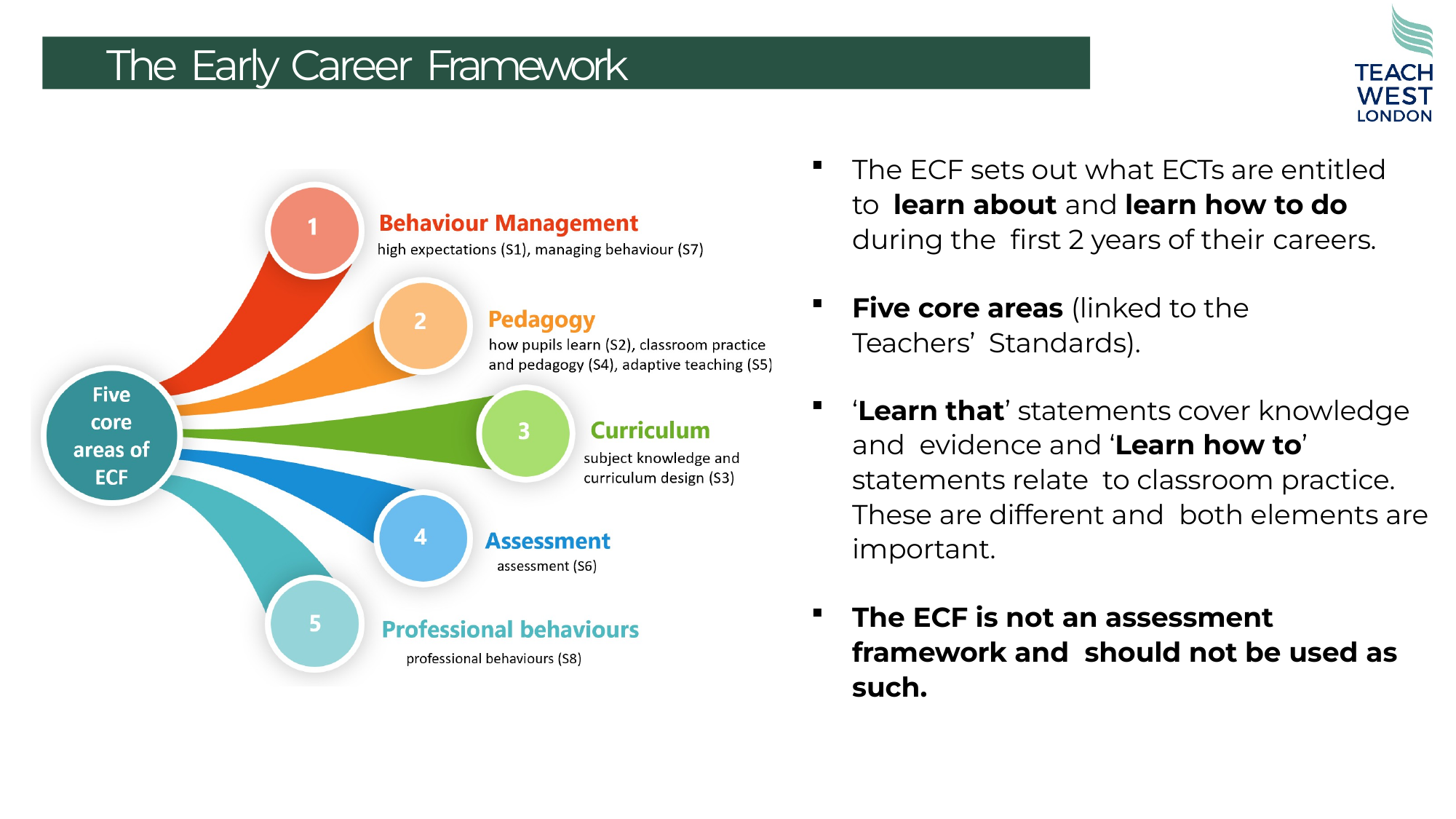

The Early Career  Framework
The ECF sets out what ECTs are entitled to  learn about and learn how to do during the  first 2 years of their careers.

Five core areas (linked to the Teachers’  Standards).

‘Learn that’ statements cover knowledge and  evidence and ‘Learn how to’ statements relate  to classroom practice. These are different and  both elements are important.

The ECF is not an assessment framework and  should not be used as such.